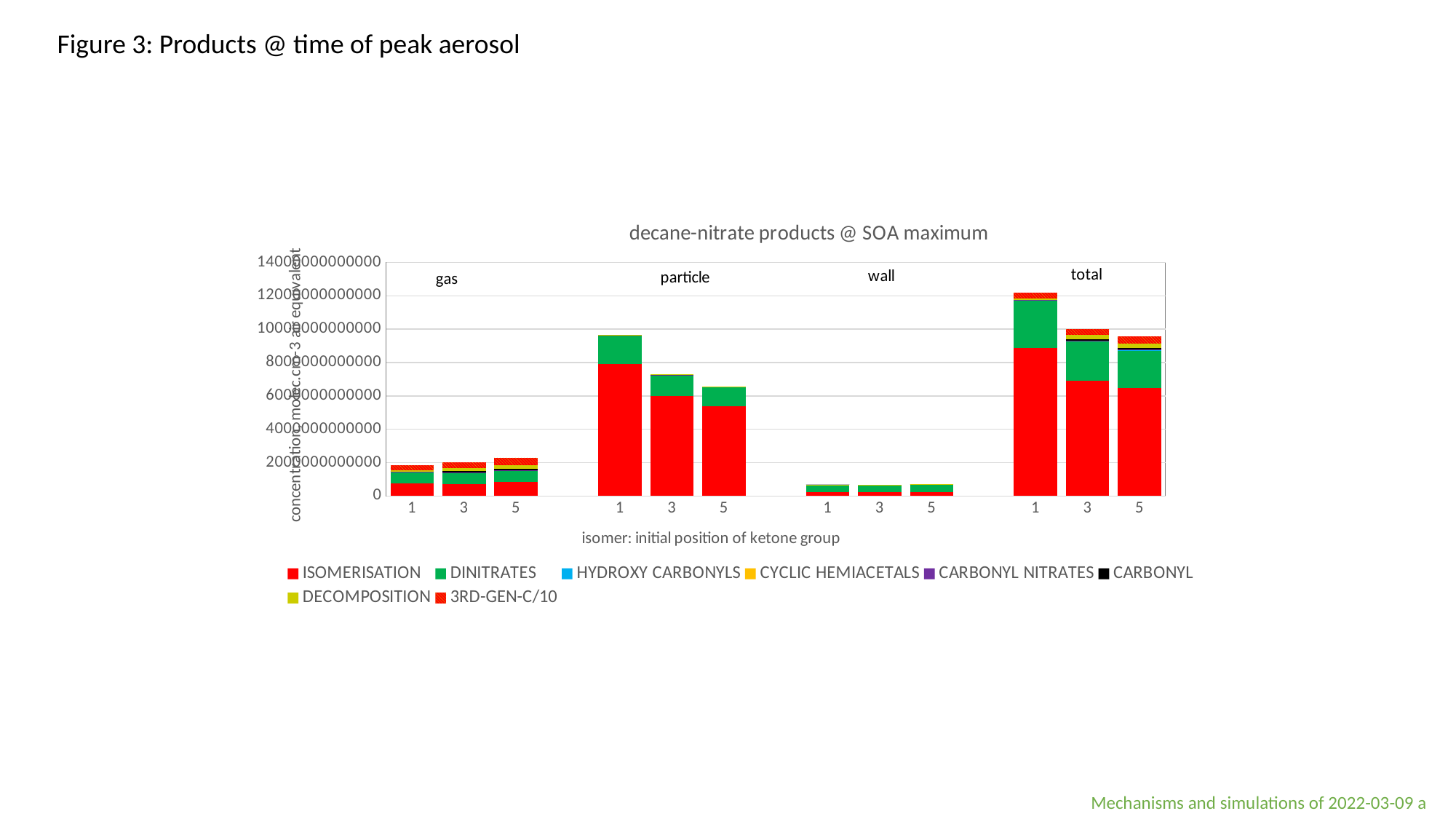

Figure 3: Products @ time of peak aerosol

### Chart: decane-nitrate products @ SOA maximum

| Category | ISOMERISATION | DINITRATES | HYDROXY CARBONYLS | CYCLIC HEMIACETALS | CARBONYL NITRATES | CARBONYL | DECOMPOSITION | 3RD-GEN-C/10 |
|---|---|---|---|---|---|---|---|---|
| 1 | 770121552652.641 | 700331700000.0 | 407095241.4 | 135601435.5249 | 2643016391.045 | 198400.0 | 53270375456.89636 | 321105000000.0 |
| 3 | 722885572766.3733 | 678329300000.0 | 2383743123.0 | 1354213286.9445345 | 11873041400.921 | 91317600000.0 | 176479553650.68445 | 342261000000.0 |
| 5 | 850534380903.1794 | 681784900000.0 | 6004731690.6 | 920661035.0386807 | 11648011419.698 | 92991100000.0 | 226327694518.37982 | 430472000000.0 |
|  | None | None | None | None | None | None | None | None |
| 1 | 7906172477348.748 | 1709398800000.0 | 137781871.3 | 1266058.072283 | 363702270.631 | 441.592 | 34699856010.42791 | 0.0 |
| 3 | 5982082007805.572 | 1270542700000.0 | 249859001.8 | 5837229.15459956 | 1252639235.0037003 | 62815800.0 | 66015808601.54955 | 0.0 |
| 5 | 5370194211783.25 | 1149594500000.0 | 566611918.75 | 3572467.000468793 | 1106278685.9988 | 57584200.0 | 28183600628.074997 | 0.0 |
|  | None | None | None | None | None | None | None | None |
| 1 | 217476956703.8972 | 455800800000.0 | 677932.239 | 3026178.2020920003 | 729362966.3296 | 1047.81 | 5720268383.574197 | 0.0 |
| 3 | 211600141385.30835 | 437928580000.0 | 3962967.27 | 18338727.46880576 | 3218844603.856 | 195419000.0 | 15112112522.79228 | 0.0 |
| 5 | 252865458480.77365 | 440645300000.0 | 9982617.513 | 12669254.801570795 | 3156999705.0318003 | 198998000.0 | 17111450736.52739 | 0.0 |
|  | None | None | None | None | None | None | None | None |
| 1 | 8893770986705.28 | 2865531300000.0 | 545555044.939 | 139893671.799275 | 3736081628.0056 | 199889.402 | 93690499850.89835 | 321105000000.0 |
| 3 | 6916567721957.251 | 2386800580000.0 | 2637565092.07 | 1378389243.5679398 | 16344525239.780699 | 91575834800.0 | 257607474775.02606 | 342261000000.0 |
| 5 | 6473594051167.204 | 2272024700000.0 | 6581326226.863 | 936902756.8407203 | 15911289810.7286 | 93247682200.0 | 271622745882.98218 | 430472000000.0 |
Mechanisms and simulations of 2022-03-09 a